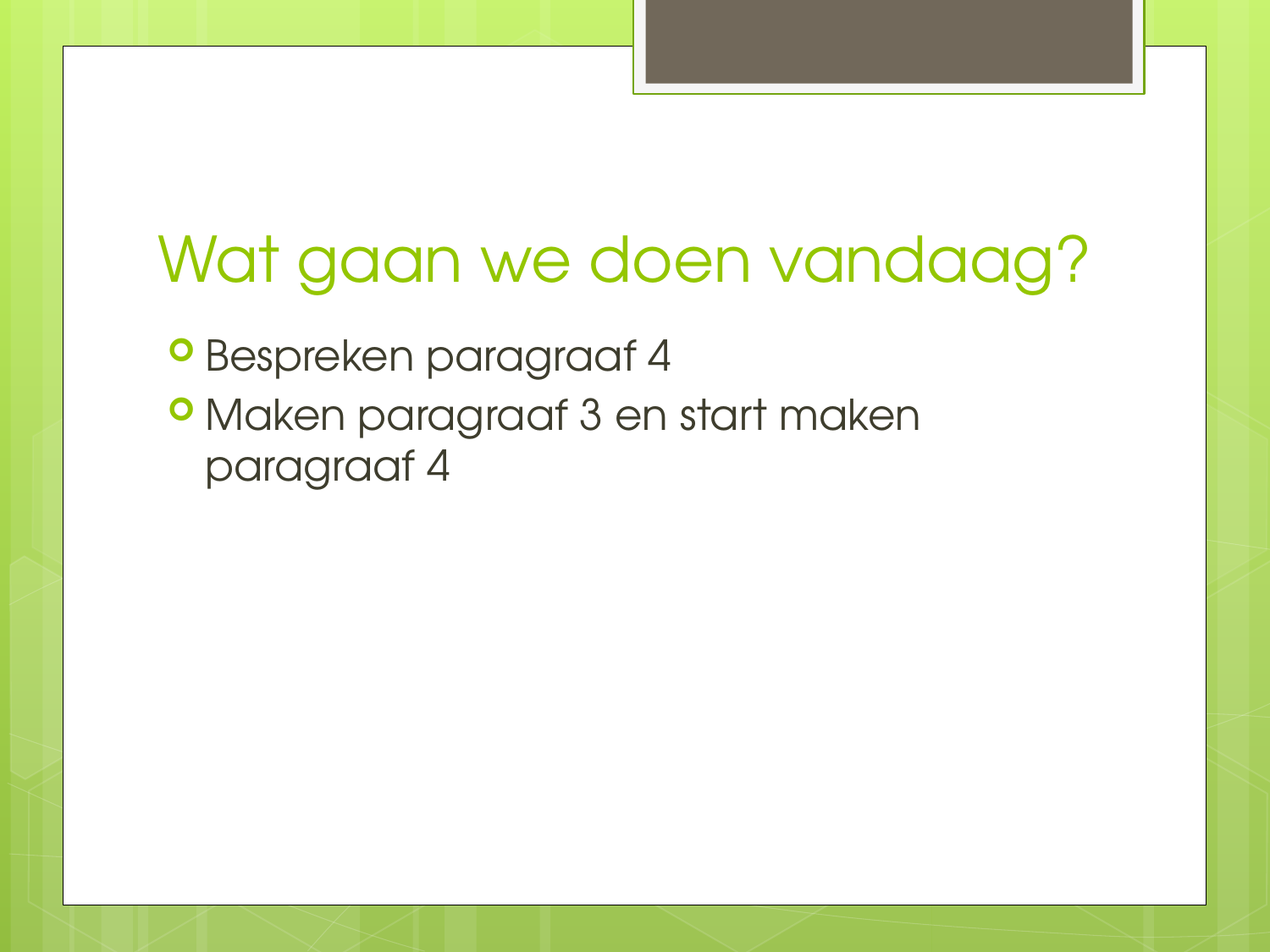

# Wat gaan we doen vandaag?
Bespreken paragraaf 4
Maken paragraaf 3 en start maken paragraaf 4